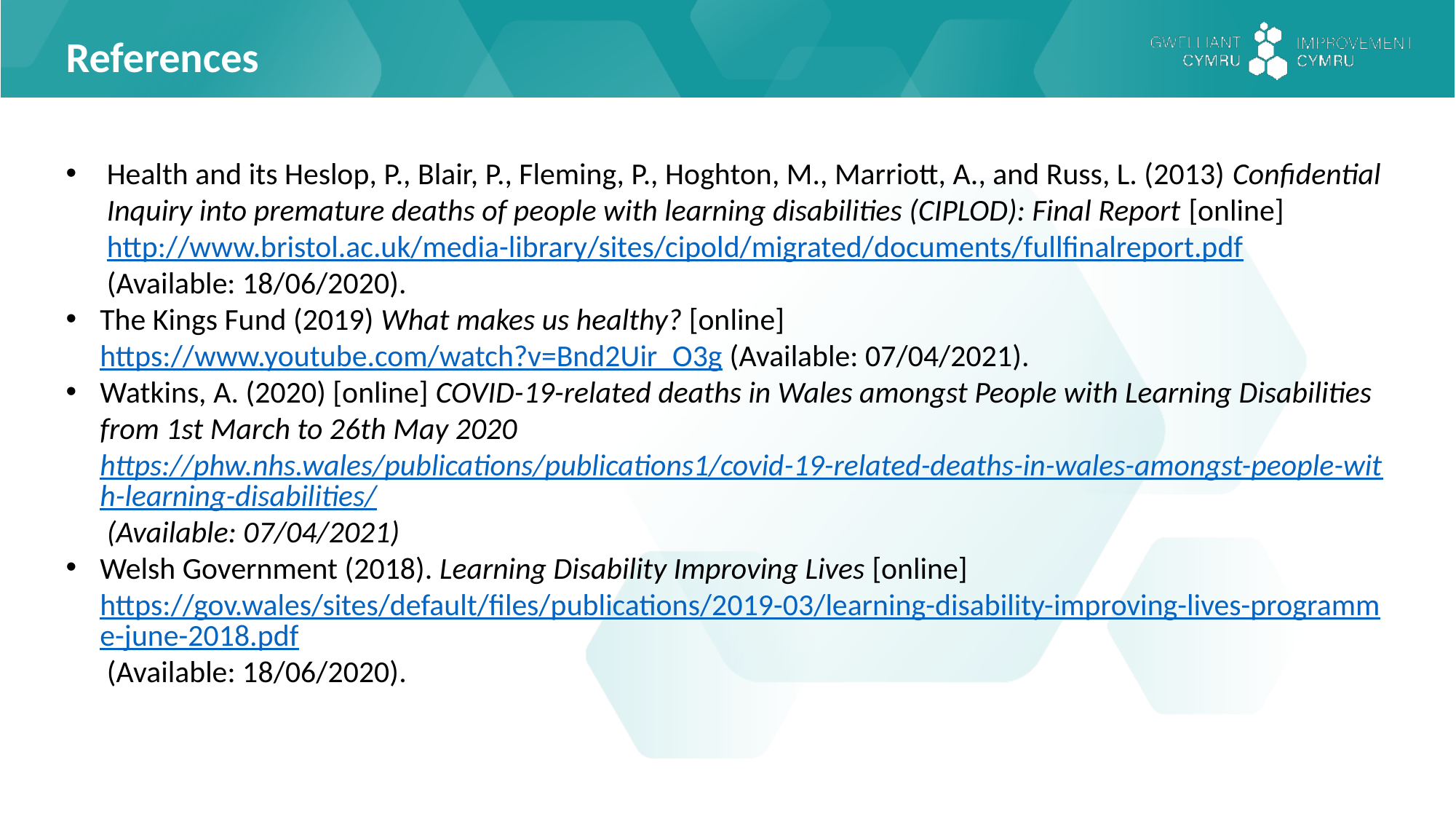

References
Health and its Heslop, P., Blair, P., Fleming, P., Hoghton, M., Marriott, A., and Russ, L. (2013) Confidential Inquiry into premature deaths of people with learning disabilities (CIPLOD): Final Report [online] http://www.bristol.ac.uk/media-library/sites/cipold/migrated/documents/fullfinalreport.pdf  (Available: 18/06/2020).
The Kings Fund (2019) What makes us healthy? [online] https://www.youtube.com/watch?v=Bnd2Uir_O3g (Available: 07/04/2021).
Watkins, A. (2020) [online] COVID-19-related deaths in Wales amongst People with Learning Disabilities from 1st March to 26th May 2020 https://phw.nhs.wales/publications/publications1/covid-19-related-deaths-in-wales-amongst-people-with-learning-disabilities/ (Available: 07/04/2021)
Welsh Government (2018). Learning Disability Improving Lives [online] https://gov.wales/sites/default/files/publications/2019-03/learning-disability-improving-lives-programme-june-2018.pdf (Available: 18/06/2020).